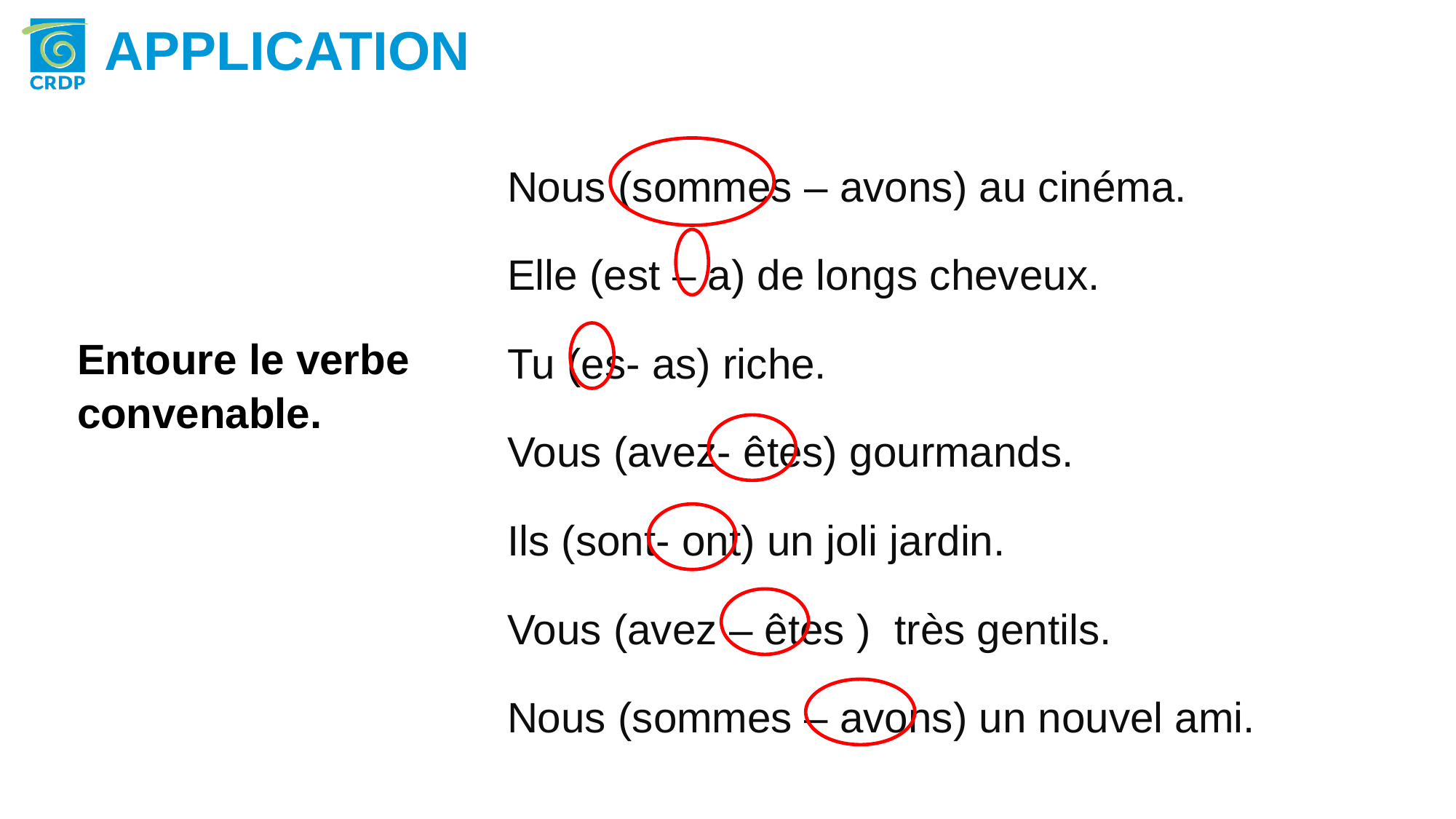

APPLICATION
Nous (sommes – avons) au cinéma.
Elle (est – a) de longs cheveux.
Tu (es- as) riche.
Vous (avez- êtes) gourmands.
Ils (sont- ont) un joli jardin.
Vous (avez – êtes )  très gentils.
Nous (sommes – avons) un nouvel ami.

Entoure le verbe convenable.